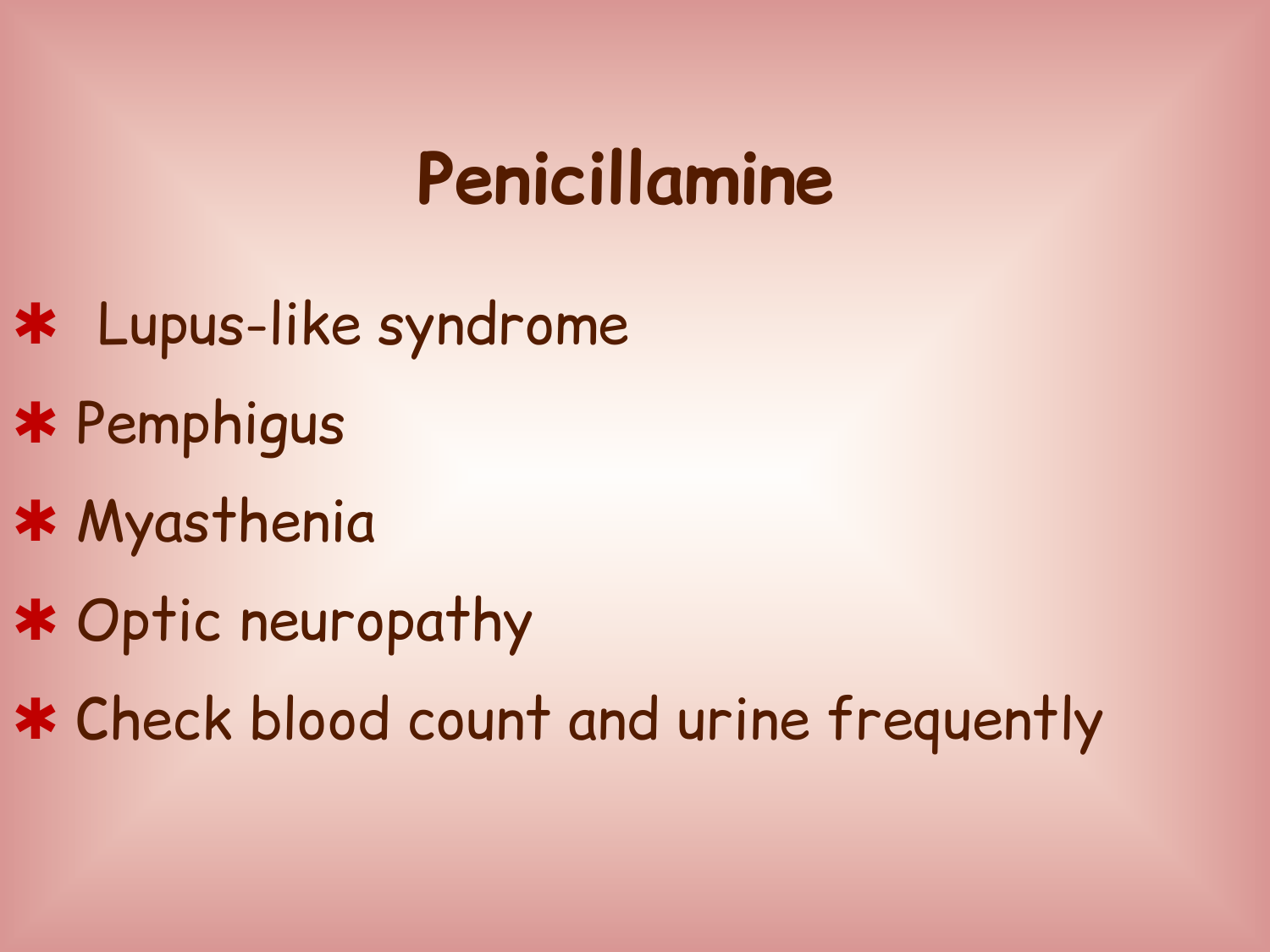

Penicillamine

✱   Lupus-like syndrome

✱ Pemphigus

✱ Myasthenia

✱ Optic neuropathy

✱ Check blood count and urine frequently